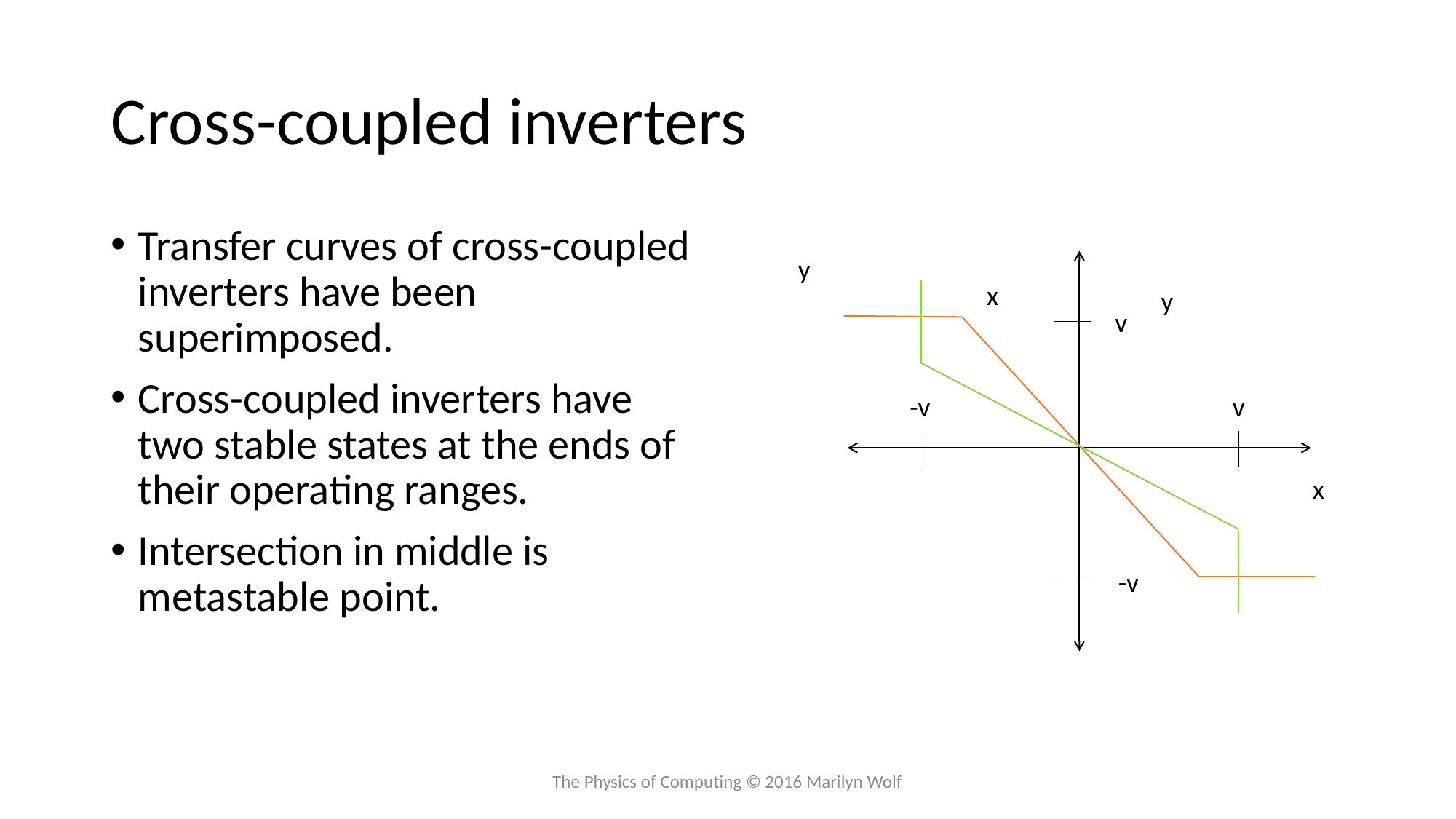

# Cross-coupled inverters
Transfer curves of cross-coupled inverters have been superimposed.
Cross-coupled inverters have two stable states at the ends of their operating ranges.
Intersection in middle is metastable point.
y
x
y
v
-v
v
x
-v
The Physics of Computing © 2016 Marilyn Wolf